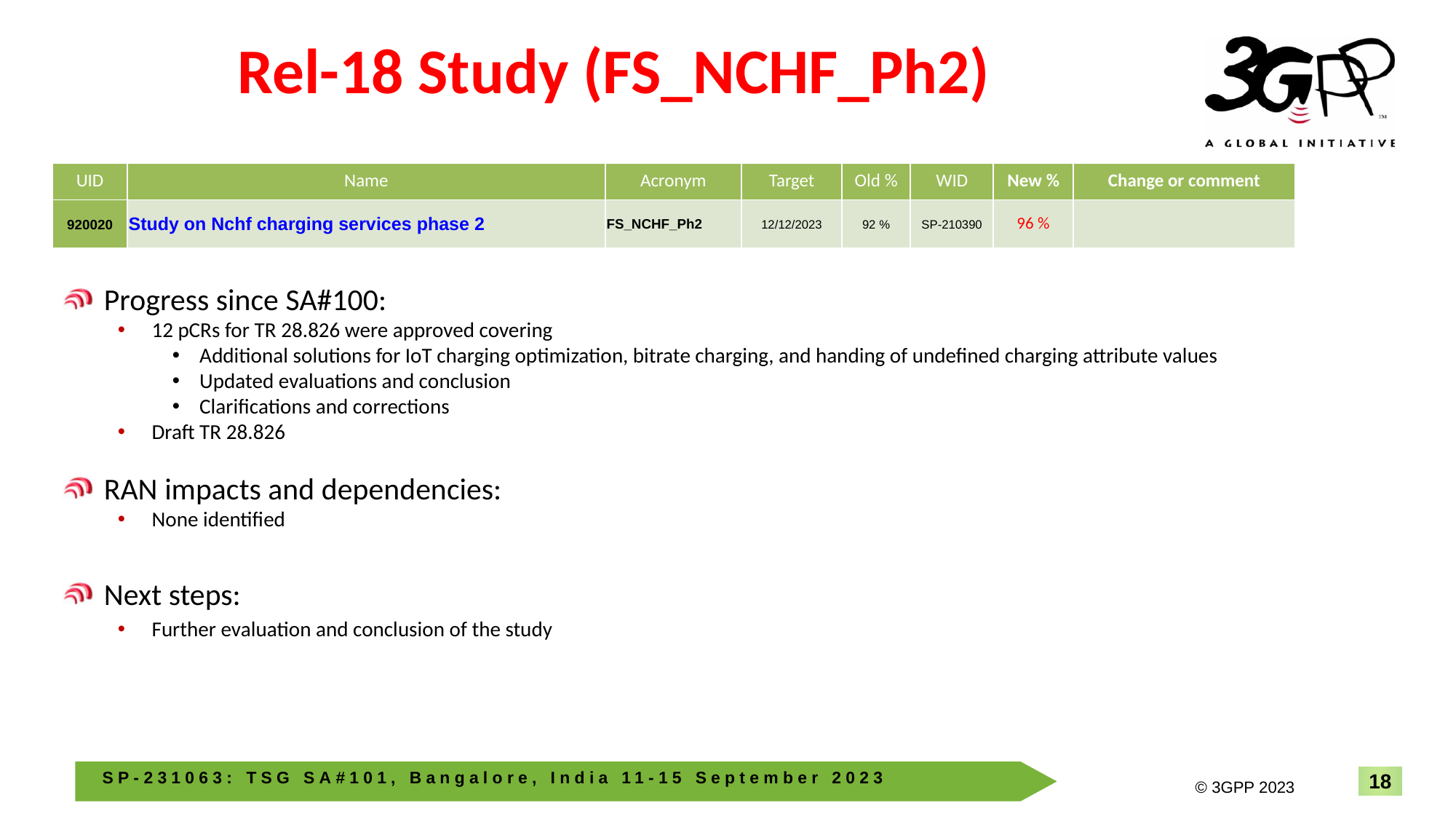

# Rel-18 Study (FS_NCHF_Ph2)
| UID | Name | Acronym | Target | Old % | WID | New % | Change or comment |
| --- | --- | --- | --- | --- | --- | --- | --- |
| 920020 | Study on Nchf charging services phase 2 | FS\_NCHF\_Ph2 | 12/12/2023 | 92 % | SP-210390 | 96 % |  |
Progress since SA#100:
12 pCRs for TR 28.826 were approved covering
Additional solutions for IoT charging optimization, bitrate charging, and handing of undefined charging attribute values
Updated evaluations and conclusion
Clarifications and corrections
Draft TR 28.826

RAN impacts and dependencies:
None identified

Next steps:
Further evaluation and conclusion of the study